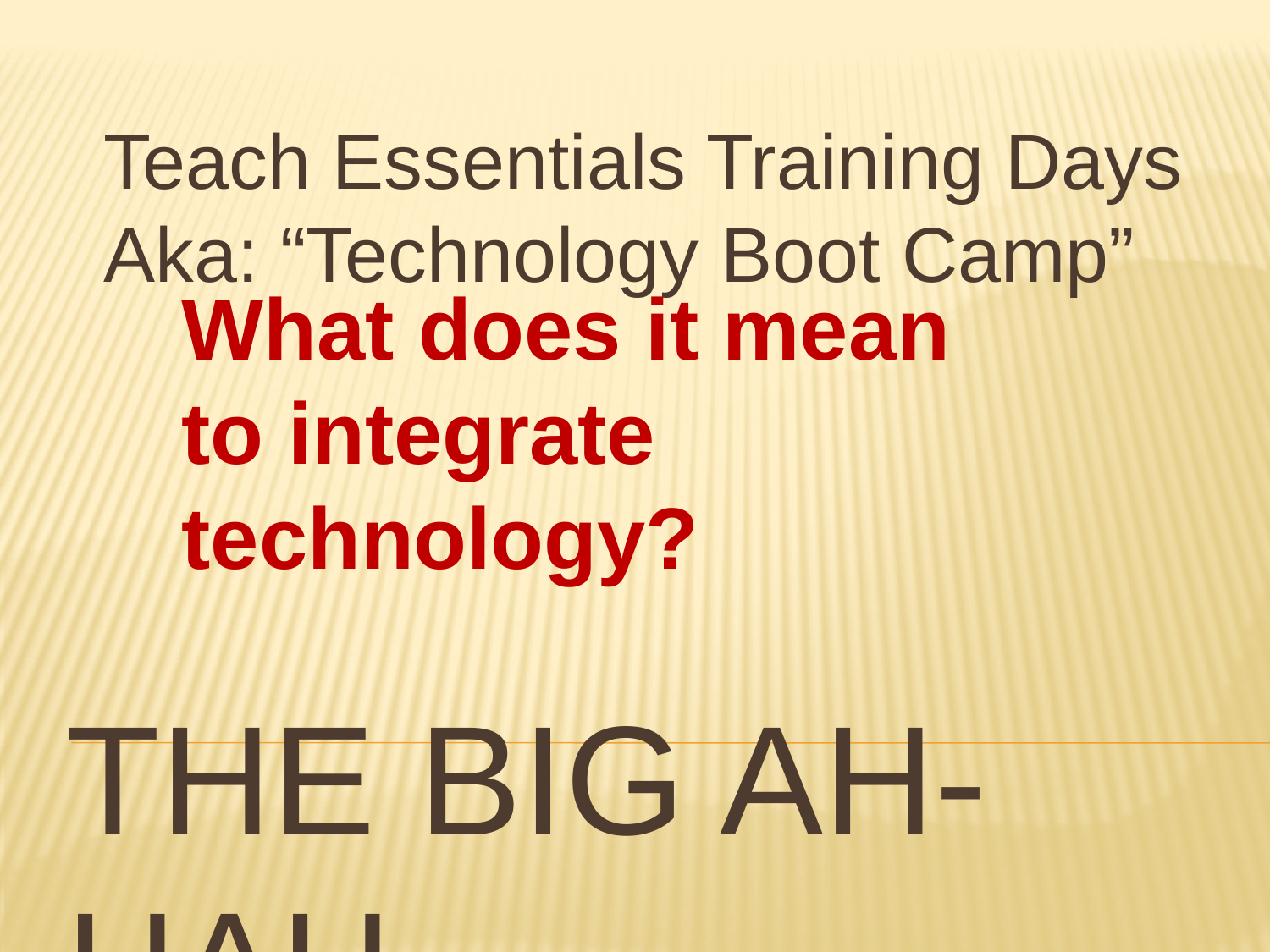

Teach Essentials Training Days
Aka: “Technology Boot Camp”
What does it mean to integrate technology?
# The Big Ah-hah